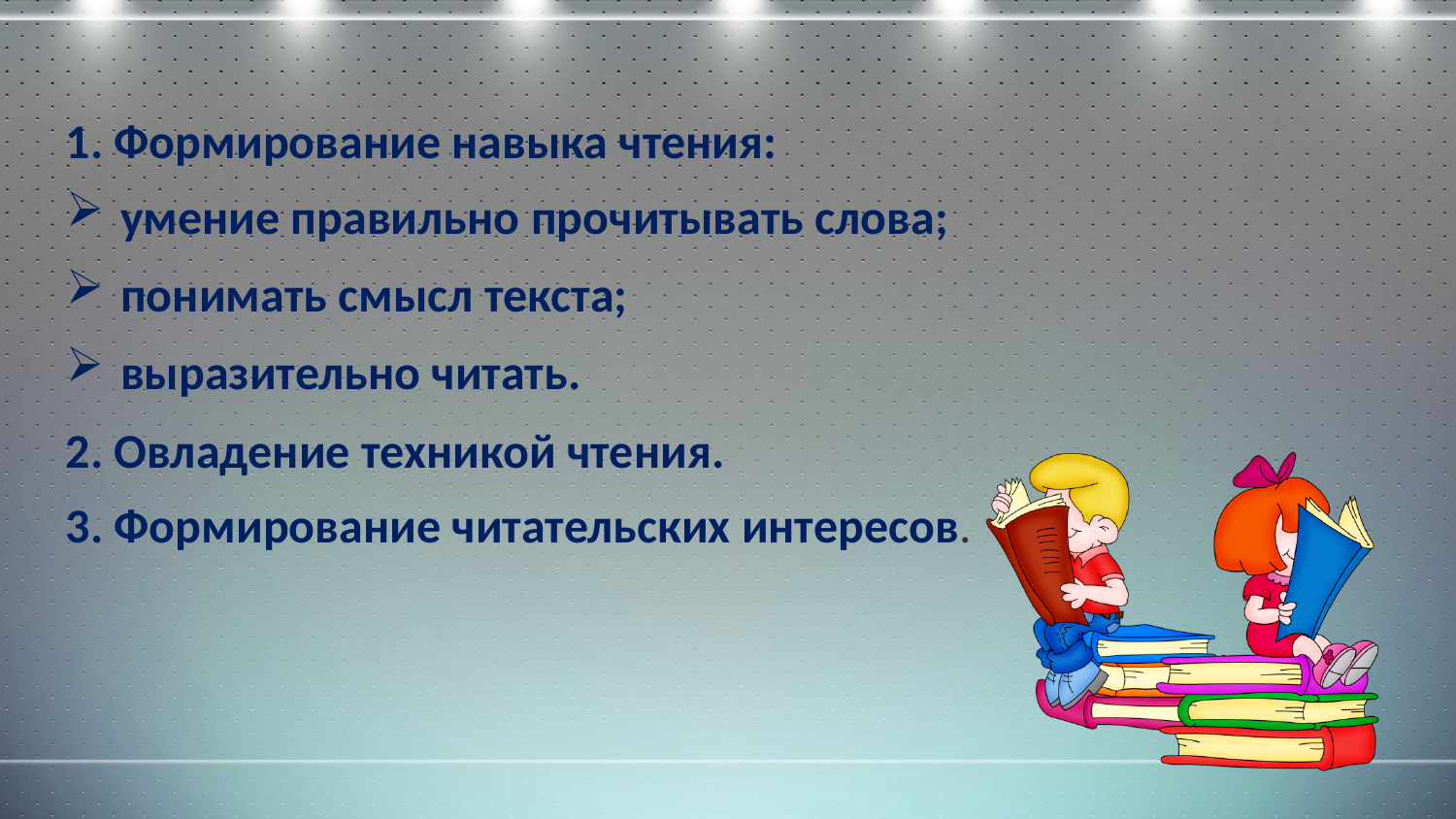

1. Формирование навыка чтения:
умение правильно прочитывать слова;
понимать смысл текста;
выразительно читать.
2. Овладение техникой чтения.
3. Формирование читательских интересов.